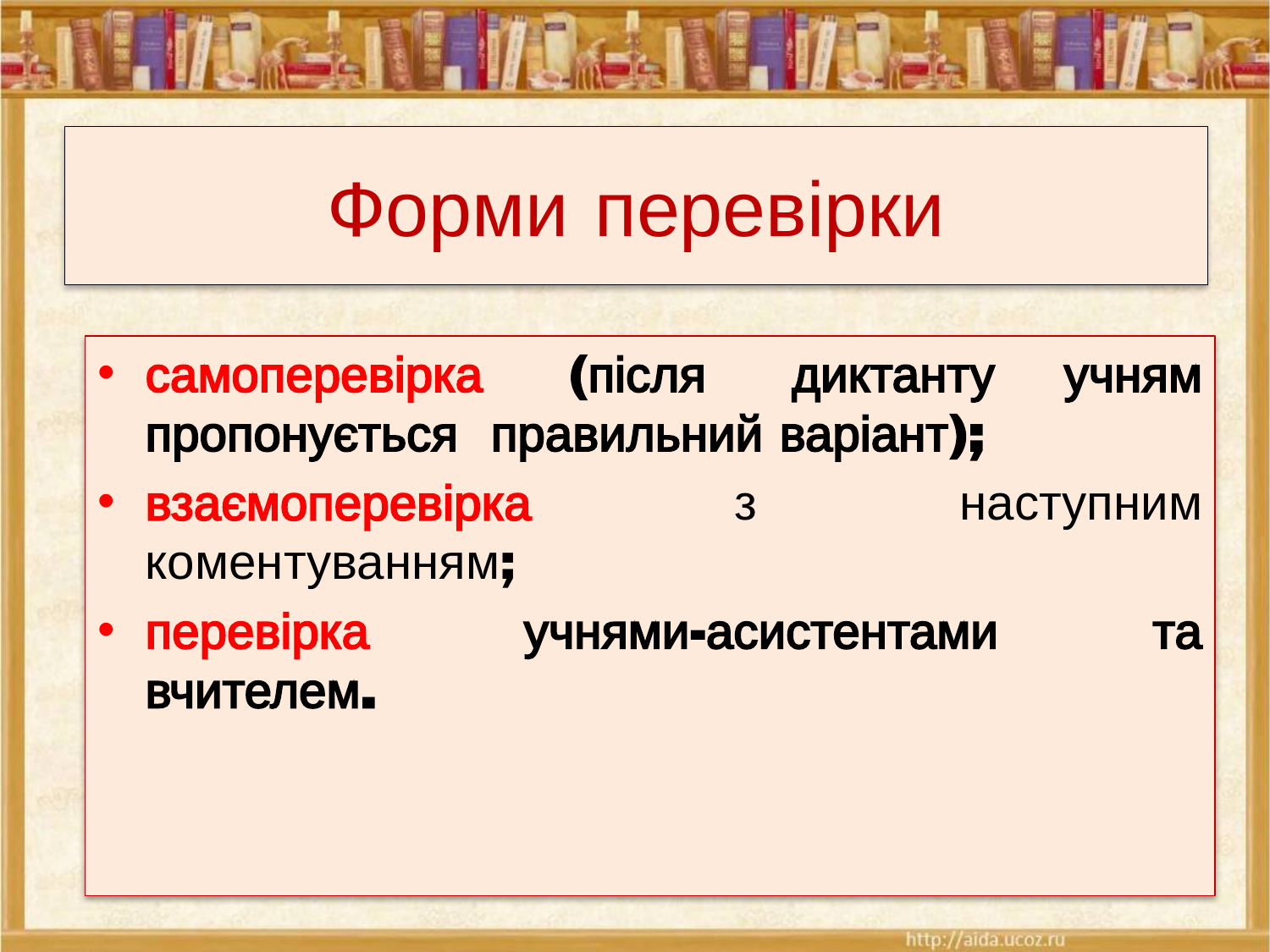

# Форми перевірки
самоперевірка  (після  диктанту учням пропонується  правильний варіант);
взаємоперевірка  з  наступним коментуванням;
перевірка  учнями-асистентами  та вчителем.